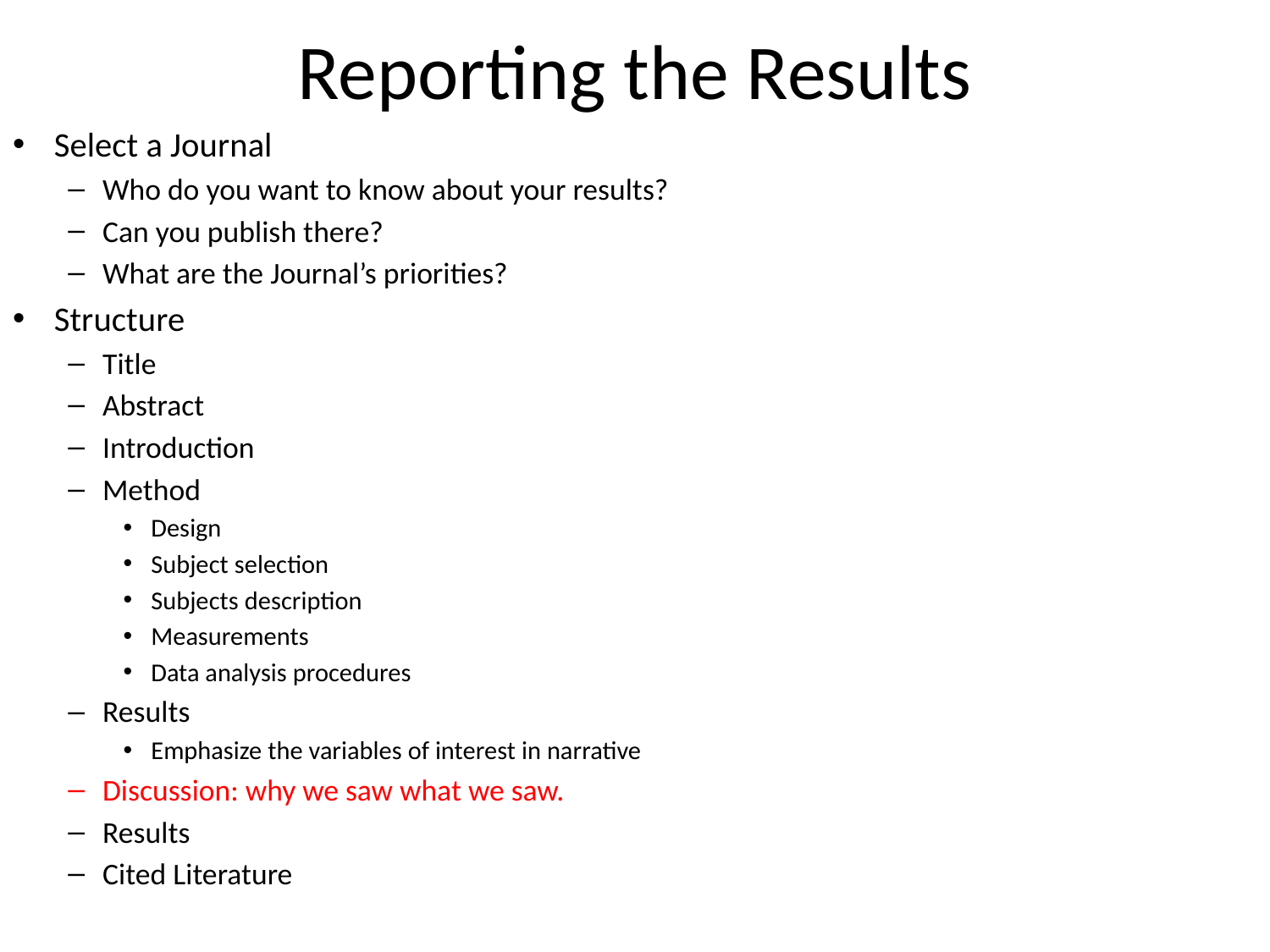

# Reporting the Results
Select a Journal
Who do you want to know about your results?
Can you publish there?
What are the Journal’s priorities?
Structure
Title
Abstract
Introduction
Method
Design
Subject selection
Subjects description
Measurements
Data analysis procedures
Results
Emphasize the variables of interest in narrative
Discussion: why we saw what we saw.
Results
Cited Literature